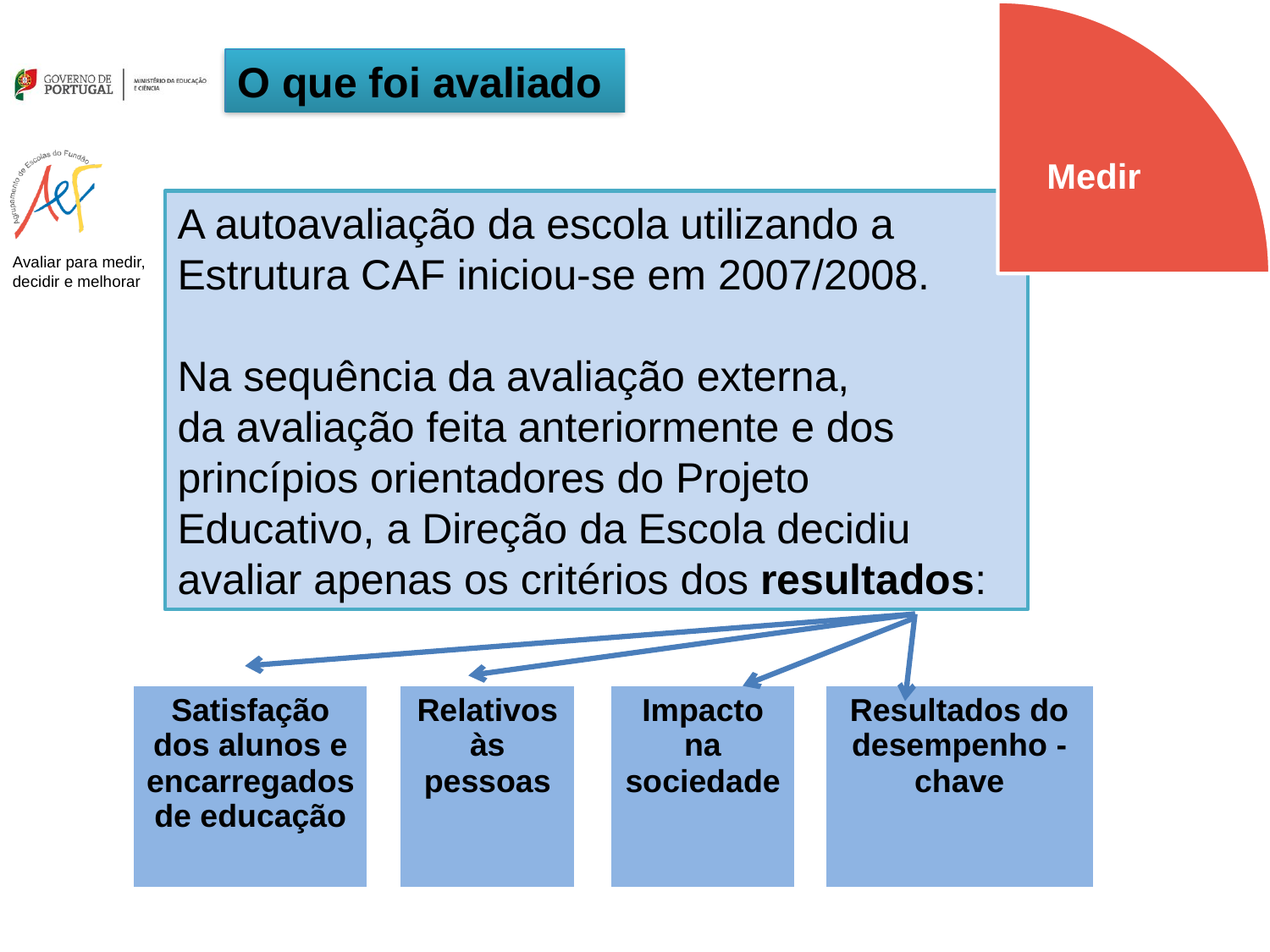

Medir
O que foi avaliado
A autoavaliação da escola utilizando a Estrutura CAF iniciou-se em 2007/2008.

Na sequência da avaliação externa,
da avaliação feita anteriormente e dos princípios orientadores do Projeto Educativo, a Direção da Escola decidiu avaliar apenas os critérios dos resultados:
| Satisfação dos alunos e encarregados de educação |  | Relativos às pessoas |  | Impacto na sociedade |  | Resultados do desempenho - chave |
| --- | --- | --- | --- | --- | --- | --- |